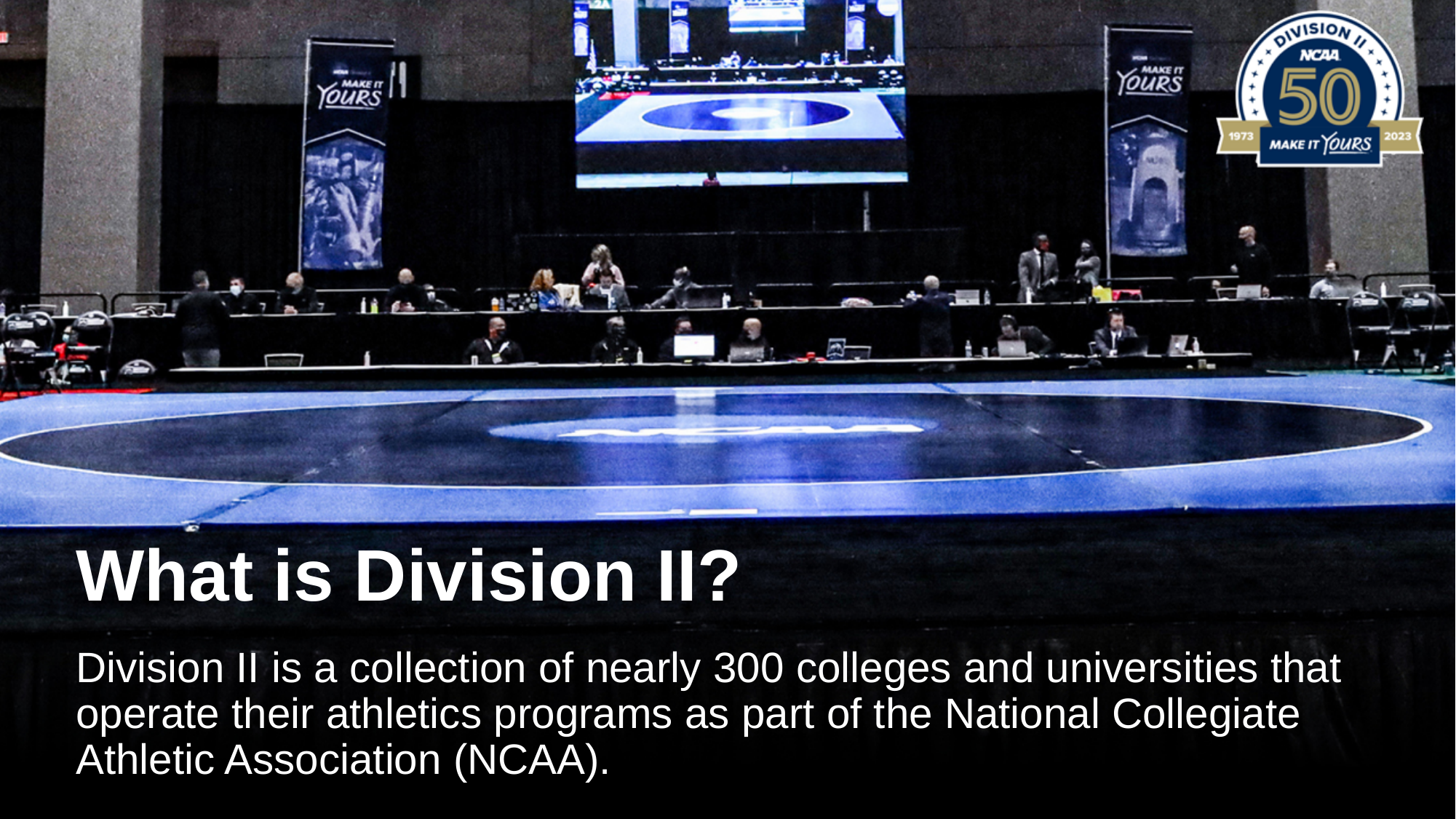

What is Division II?
Division II is a collection of nearly 300 colleges and universities that operate their athletics programs as part of the National Collegiate Athletic Association (NCAA).